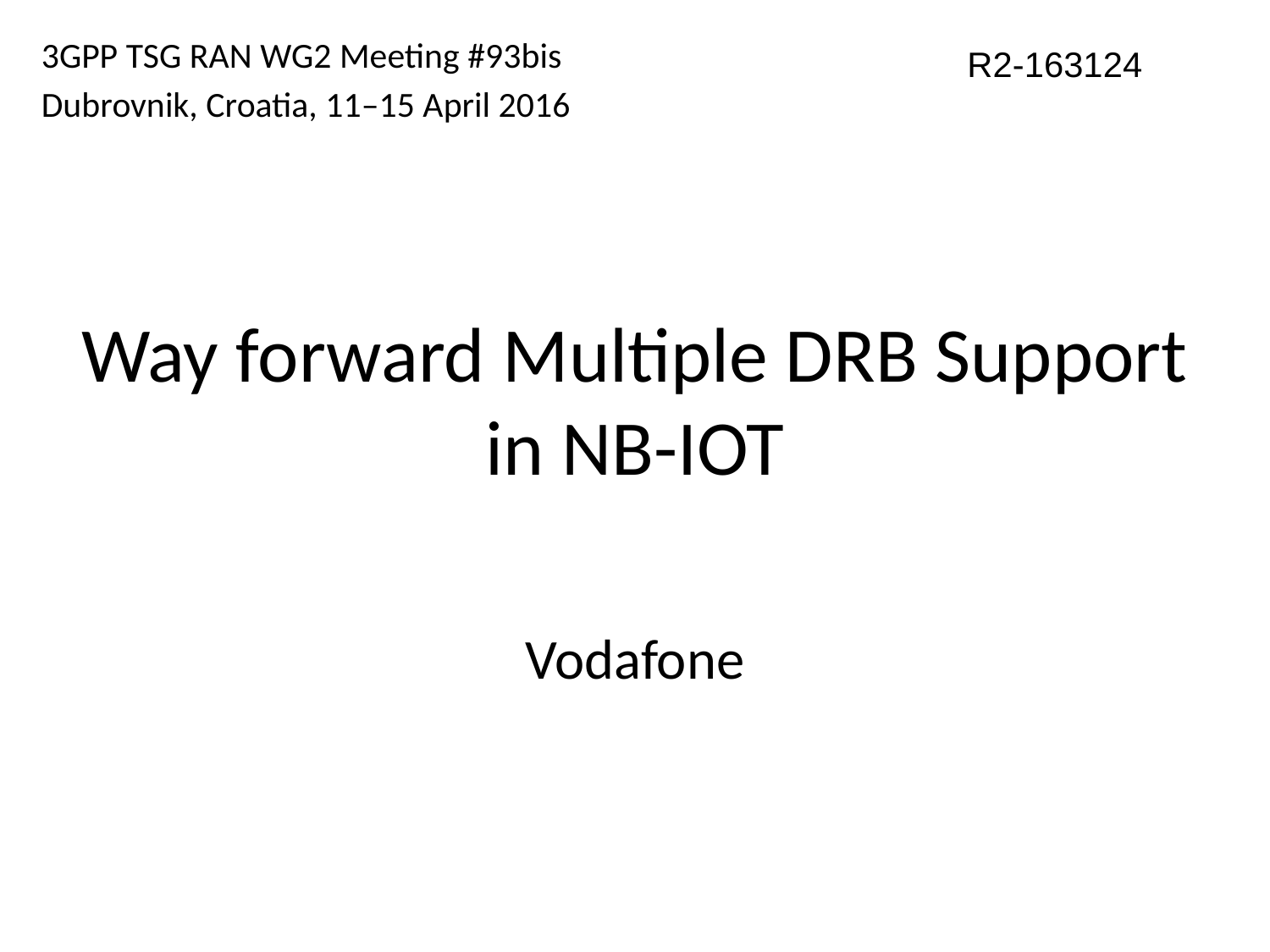

3GPP TSG RAN WG2 Meeting #93bis
Dubrovnik, Croatia, 11–15 April 2016
R2-163124
# Way forward Multiple DRB Support in NB-IOT
Vodafone